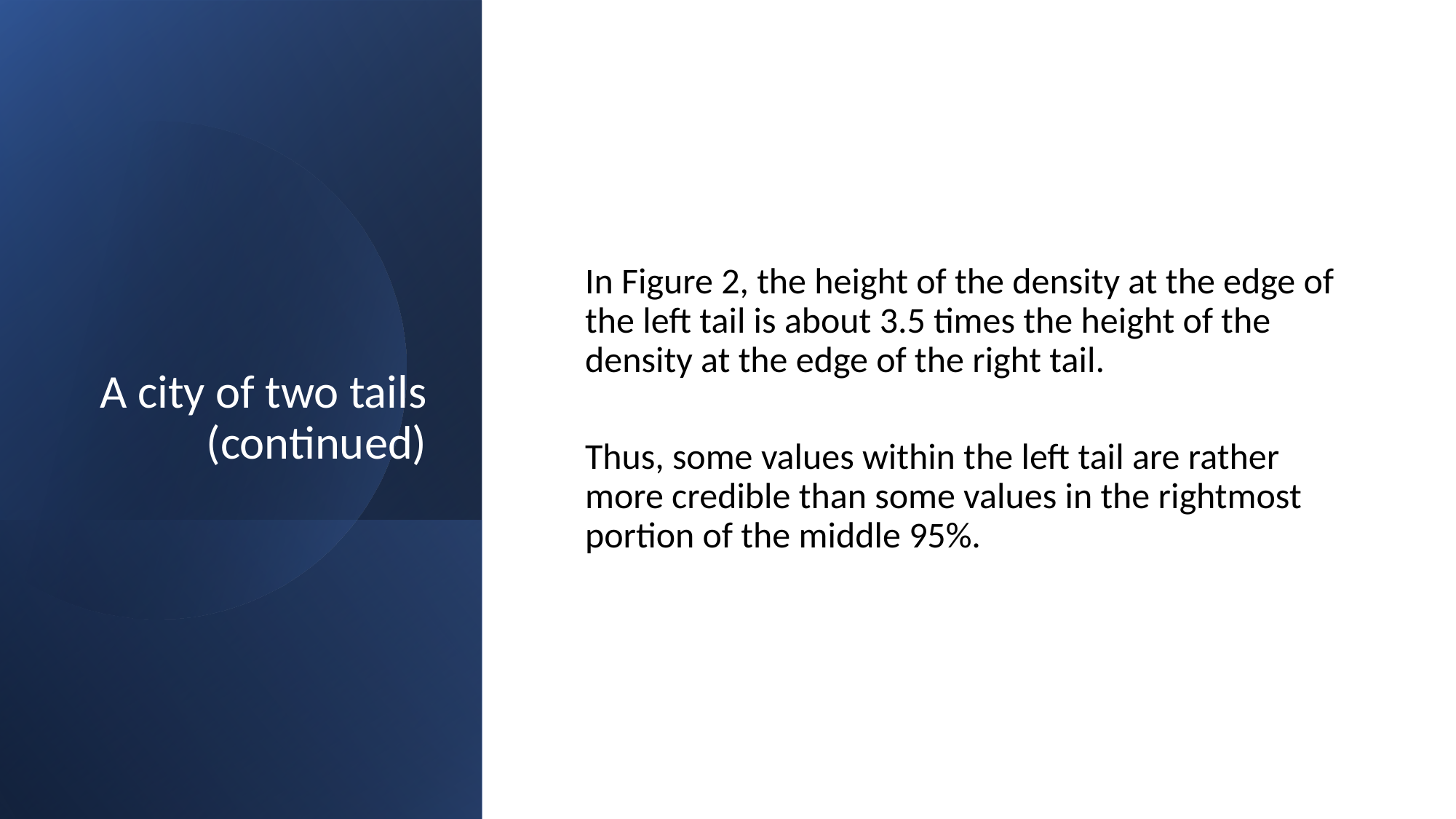

# A city of two tails (continued)
In Figure 2, the height of the density at the edge of the left tail is about 3.5 times the height of the density at the edge of the right tail.

Thus, some values within the left tail are rather more credible than some values in the rightmost portion of the middle 95%.